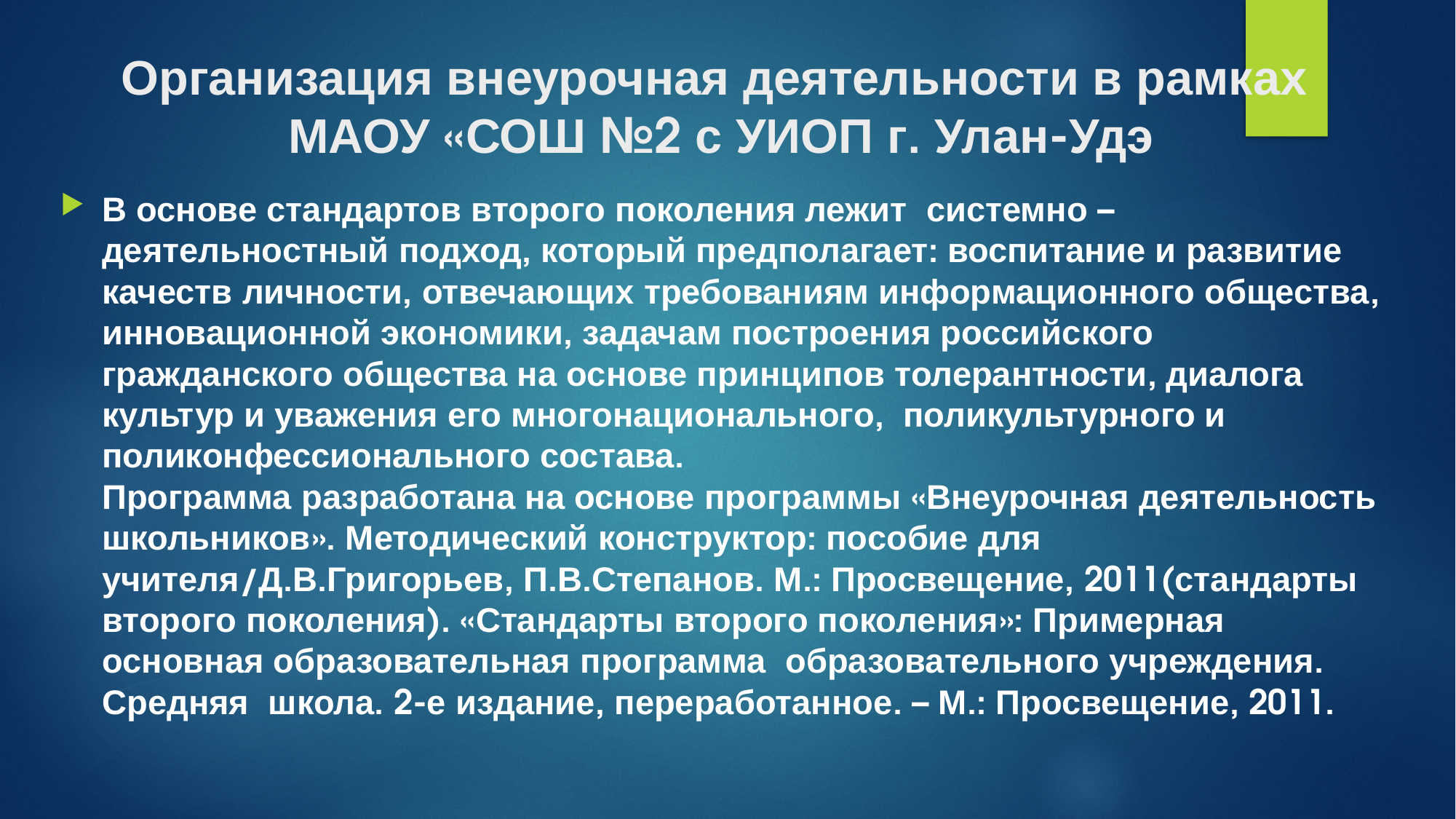

# Организация внеурочная деятельности в рамках МАОУ «СОШ №2 с УИОП г. Улан-Удэ
В основе стандартов второго поколения лежит  системно – деятельностный подход, который предполагает: воспитание и развитие качеств личности, отвечающих требованиям информационного общества, инновационной экономики, задачам построения российского гражданского общества на основе принципов толерантности, диалога культур и уважения его многонационального,  поликультурного и поликонфессионального состава.
Программа разработана на основе программы «Внеурочная деятельность школьников». Методический конструктор: пособие для учителя/Д.В.Григорьев, П.В.Степанов. М.: Просвещение, 2011(стандарты второго поколения). «Стандарты второго поколения»: Примерная основная образовательная программа  образовательного учреждения. Средняя  школа. 2-е издание, переработанное. – М.: Просвещение, 2011.